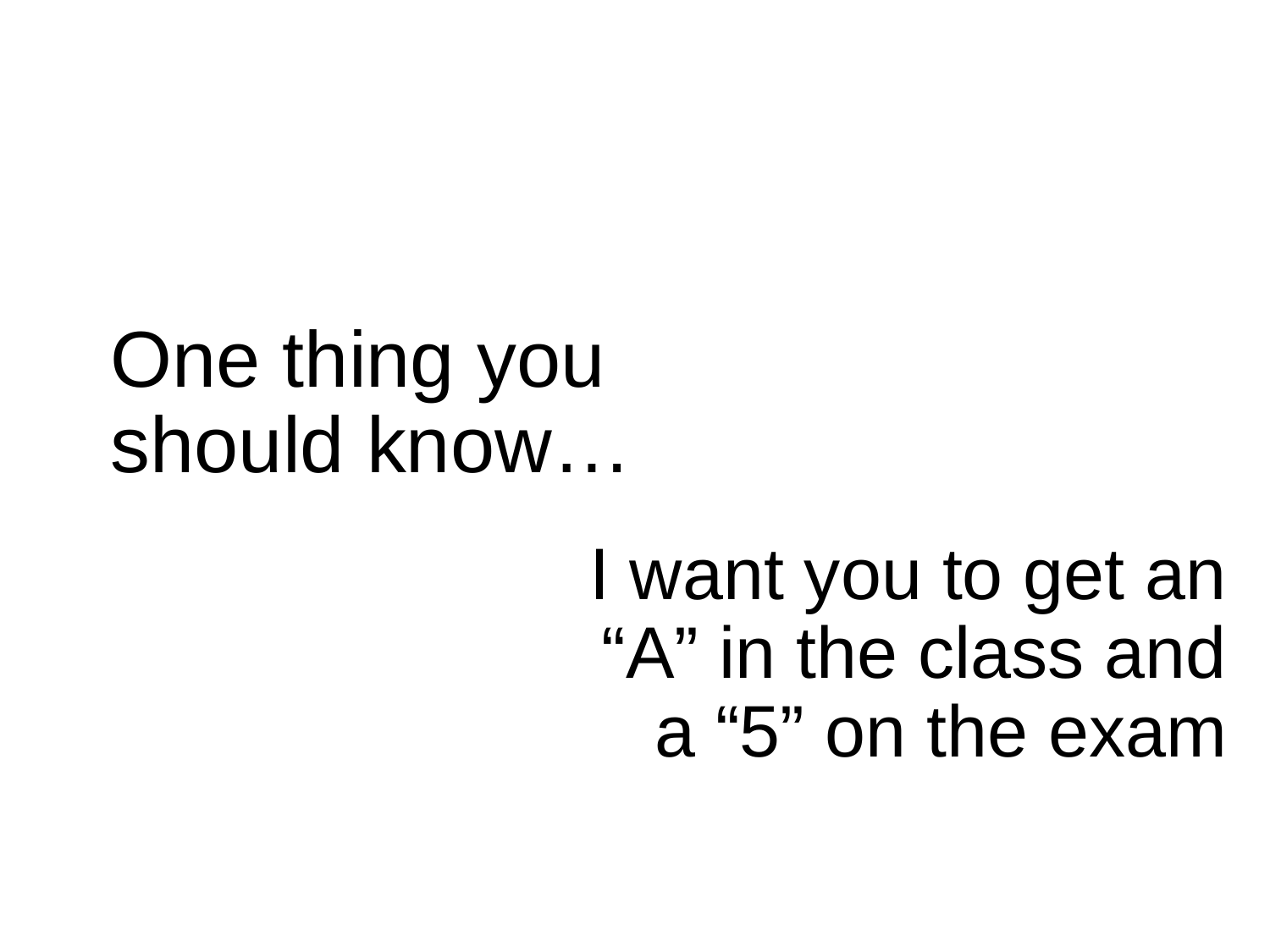

One thing you should know…
I want you to get an “A” in the class and a “5” on the exam